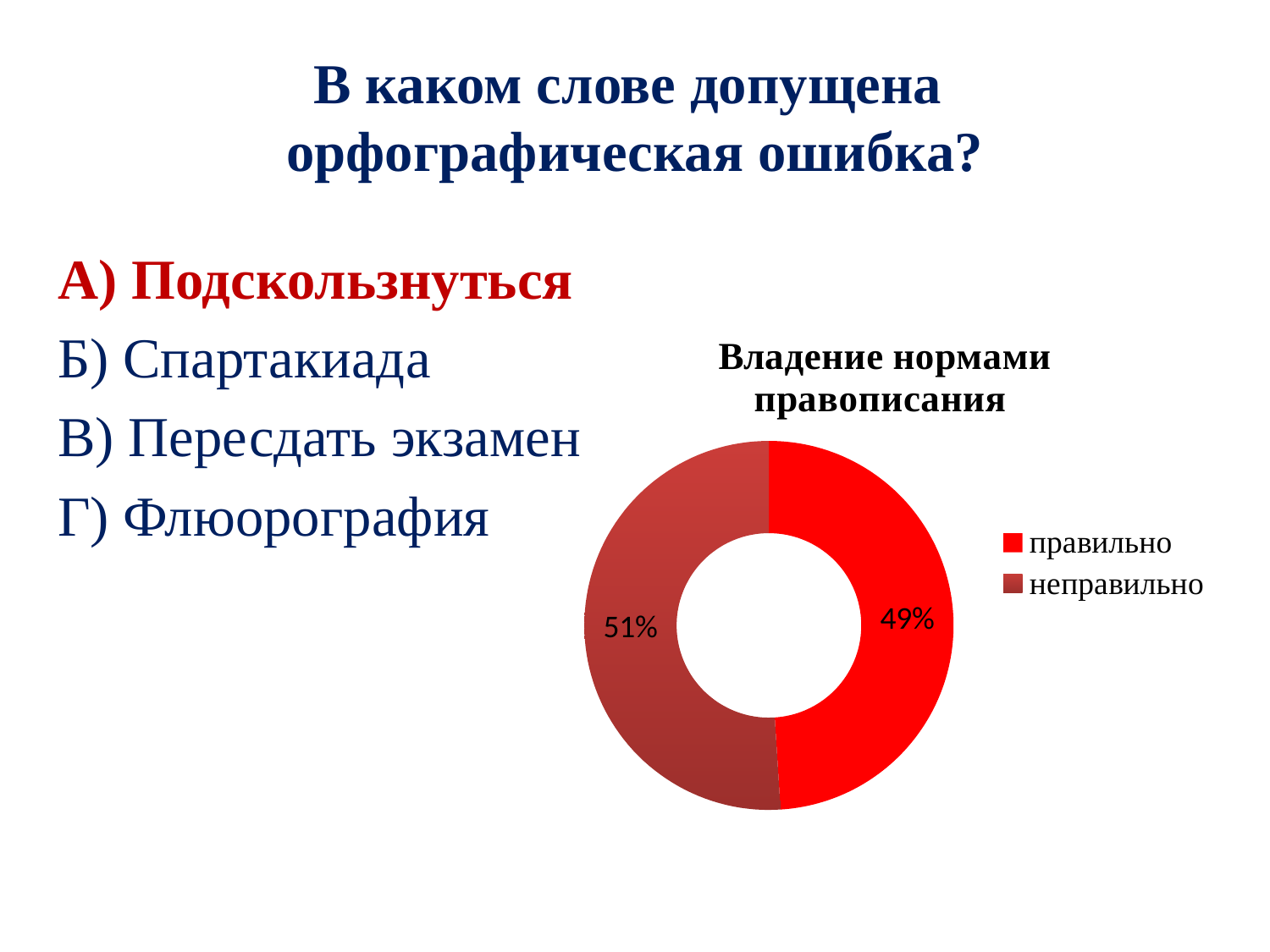

# В каком слове допущена орфографическая ошибка?
А) Подскользнуться
Б) Спартакиада
В) Пересдать экзамен
Г) Флюорография

### Chart: Владение нормами правописания

| Category | Владение нормами правописания  |
|---|---|
| правильно | 0.4900000000000001 |
| неправильно | 0.51 |